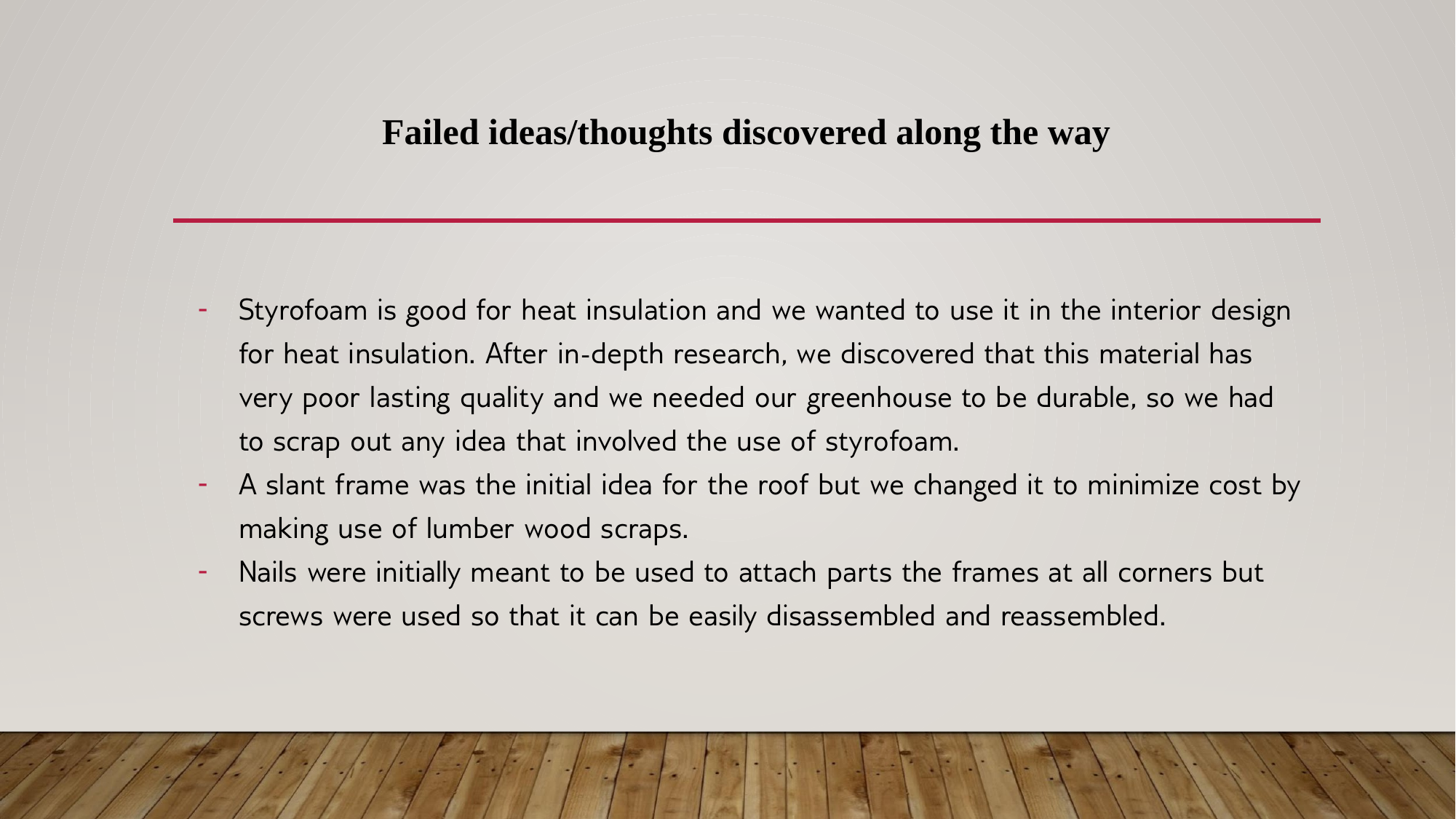

# Failed ideas/thoughts discovered along the way

Styrofoam is good for heat insulation and we wanted to use it in the interior design for heat insulation. After in-depth research, we discovered that this material has very poor lasting quality and we needed our greenhouse to be durable, so we had to scrap out any idea that involved the use of styrofoam.
A slant frame was the initial idea for the roof but we changed it to minimize cost by making use of lumber wood scraps.
Nails were initially meant to be used to attach parts the frames at all corners but screws were used so that it can be easily disassembled and reassembled.